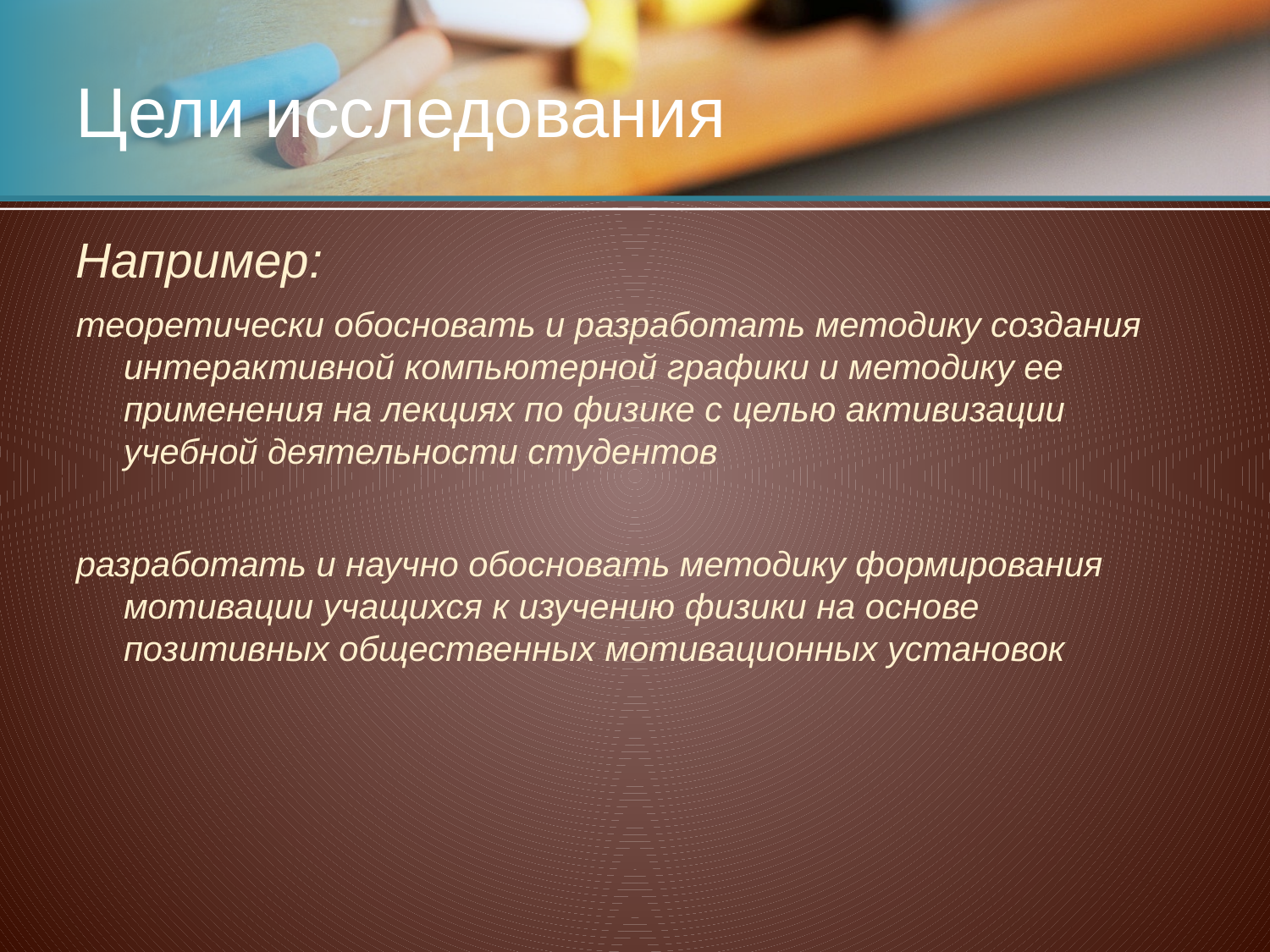

# Цели исследования
Например:
теоретически обосновать и разработать методику создания интерактивной компьютерной графики и методику ее применения на лекциях по физике с целью активизации учебной деятельности студентов

разработать и научно обосновать методику формирования мотивации учащихся к изучению физики на основе позитивных общественных мотивационных установок